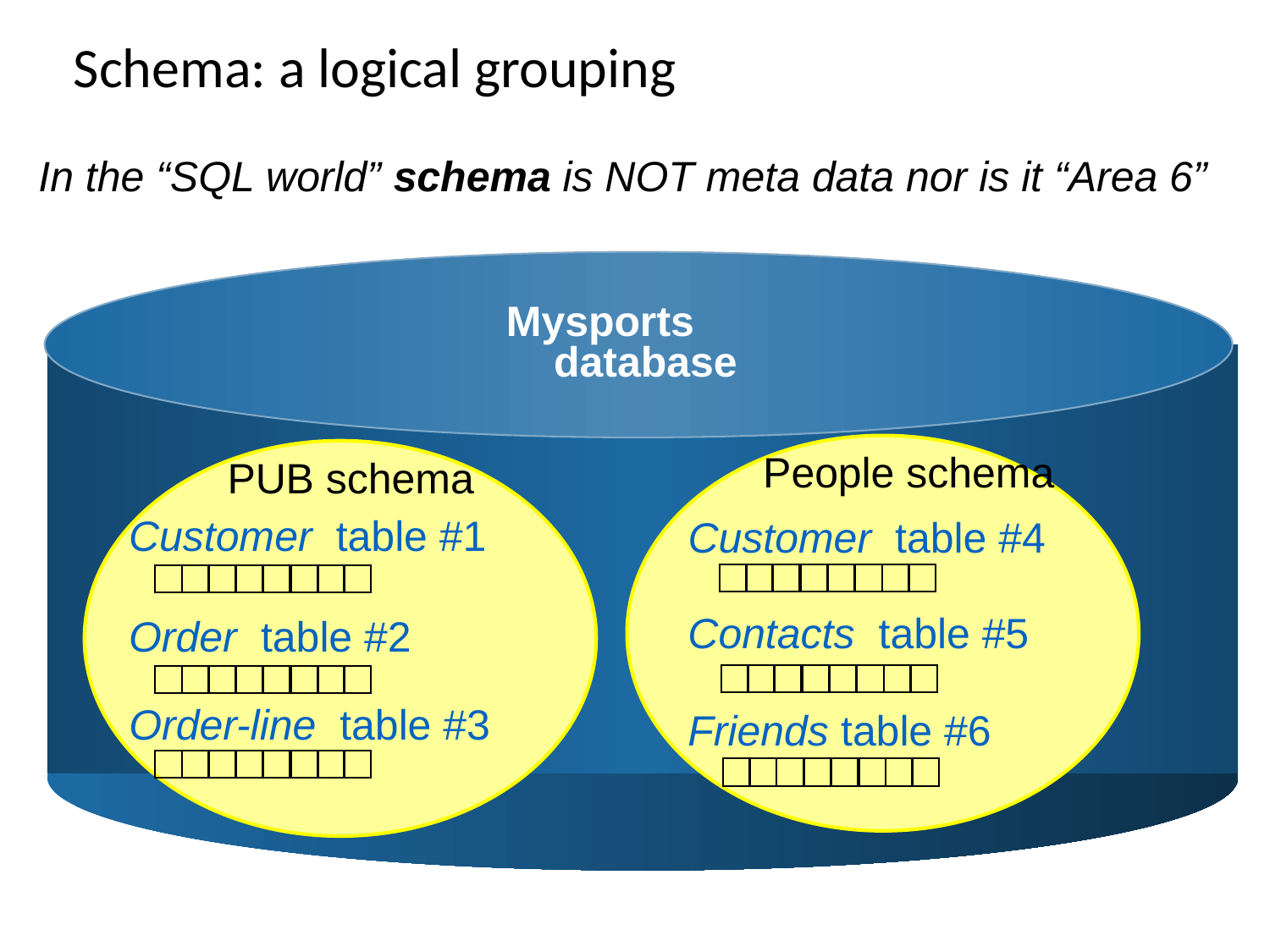

# Schema: a logical grouping
In the “SQL world” schema is NOT meta data nor is it “Area 6”

Mysports database

People schema
Customer  table #4
Contacts  table #5
Friends table #6

PUB schema
Customer  table #1

Order  table #2

Order-line  table #3